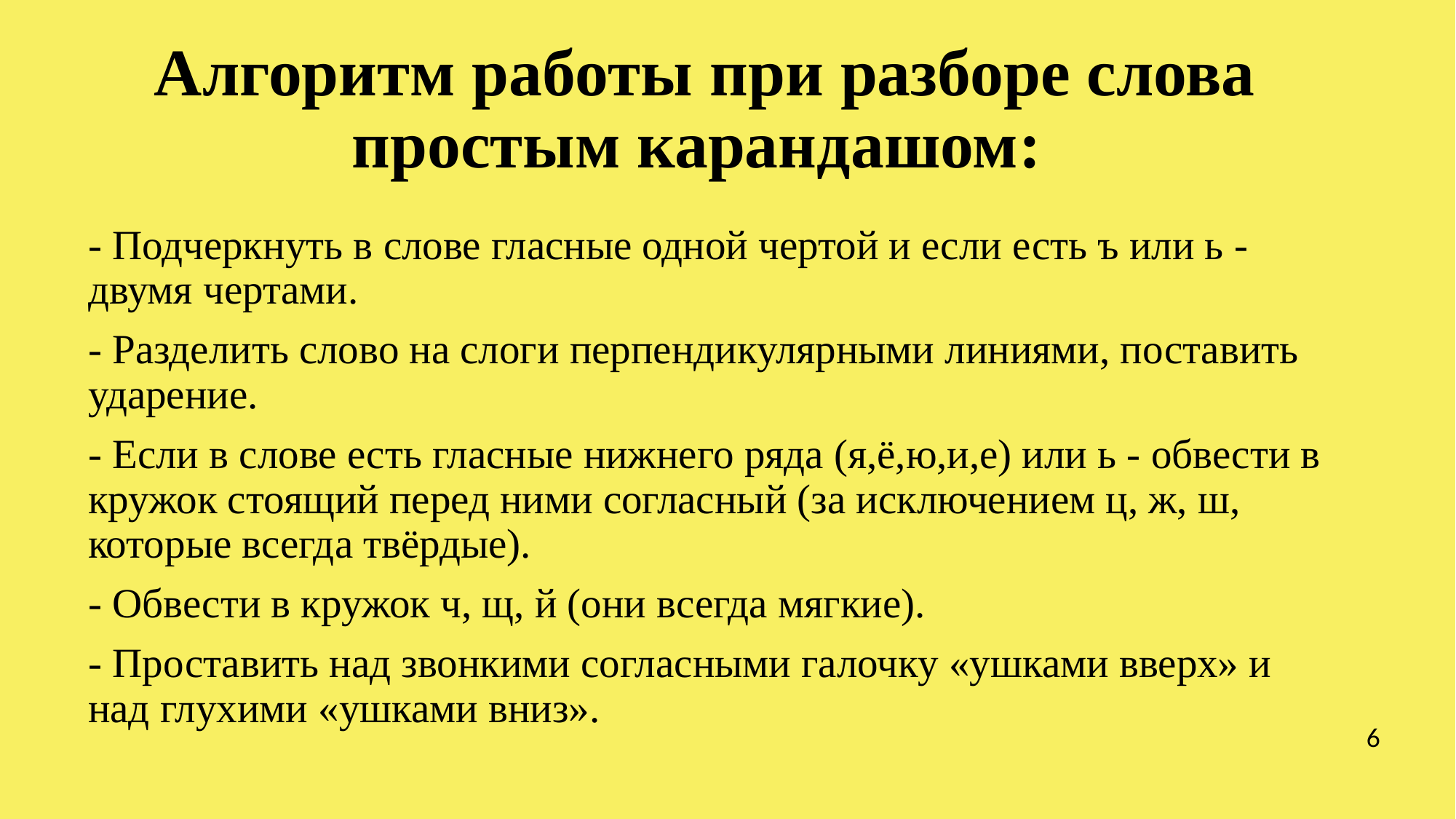

# Алгоритм работы при разборе слова простым карандашом:
- Подчеркнуть в слове гласные одной чертой и если есть ъ или ь -  двумя чертами.
- Разделить слово на слоги перпендикулярными линиями, поставить ударение.
- Если в слове есть гласные нижнего ряда (я,ё,ю,и,е) или ь - обвести в кружок стоящий перед ними согласный (за исключением ц, ж, ш, которые всегда твёрдые).
- Обвести в кружок ч, щ, й (они всегда мягкие).
- Проставить над звонкими согласными галочку «ушками вверх» и над глухими «ушками вниз».
6